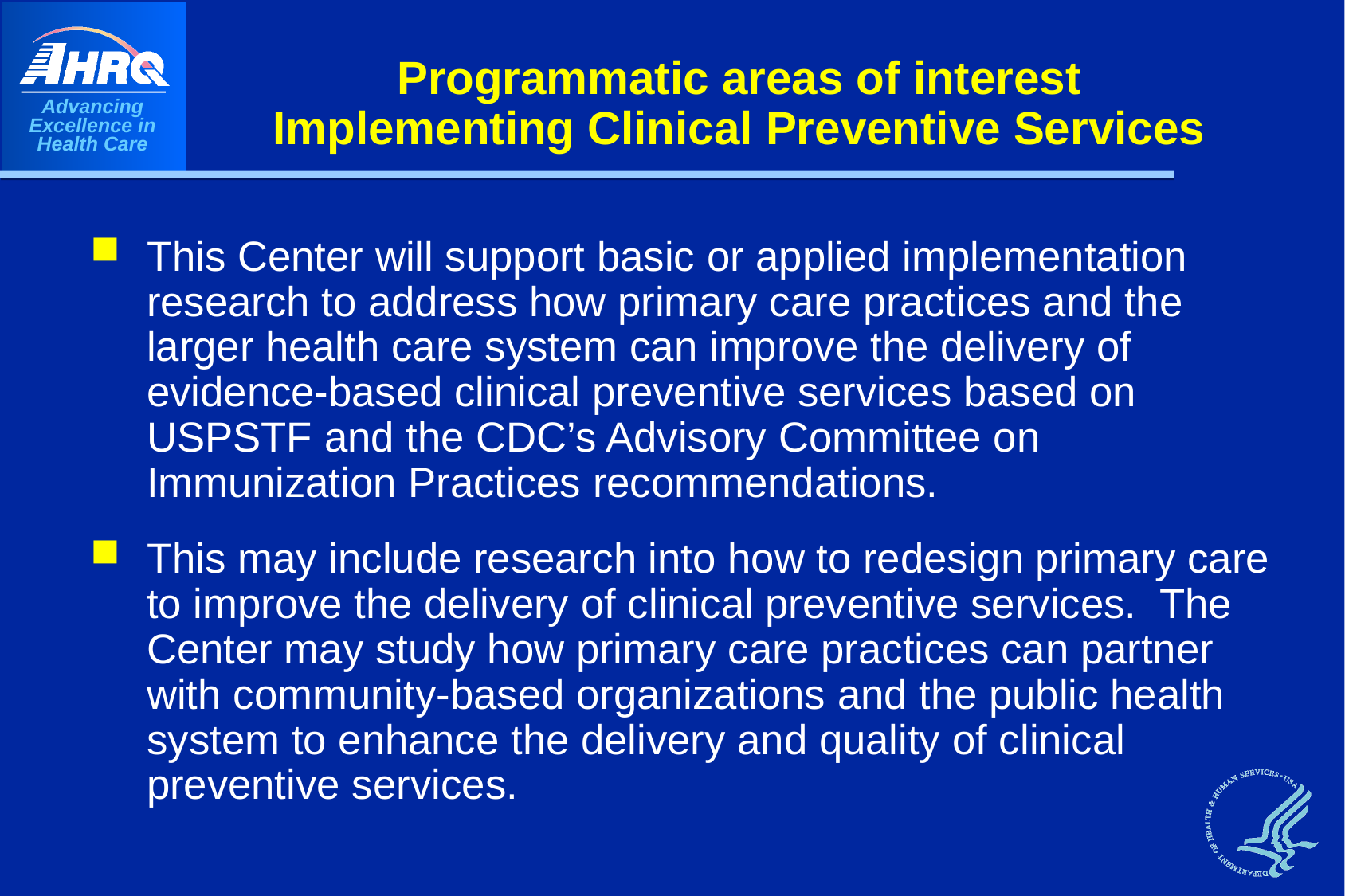

# Programmatic areas of interest Implementing Clinical Preventive Services
This Center will support basic or applied implementation research to address how primary care practices and the larger health care system can improve the delivery of evidence-based clinical preventive services based on USPSTF and the CDC’s Advisory Committee on Immunization Practices recommendations.

This may include research into how to redesign primary care to improve the delivery of clinical preventive services.  The Center may study how primary care practices can partner with community-based organizations and the public health system to enhance the delivery and quality of clinical preventive services.